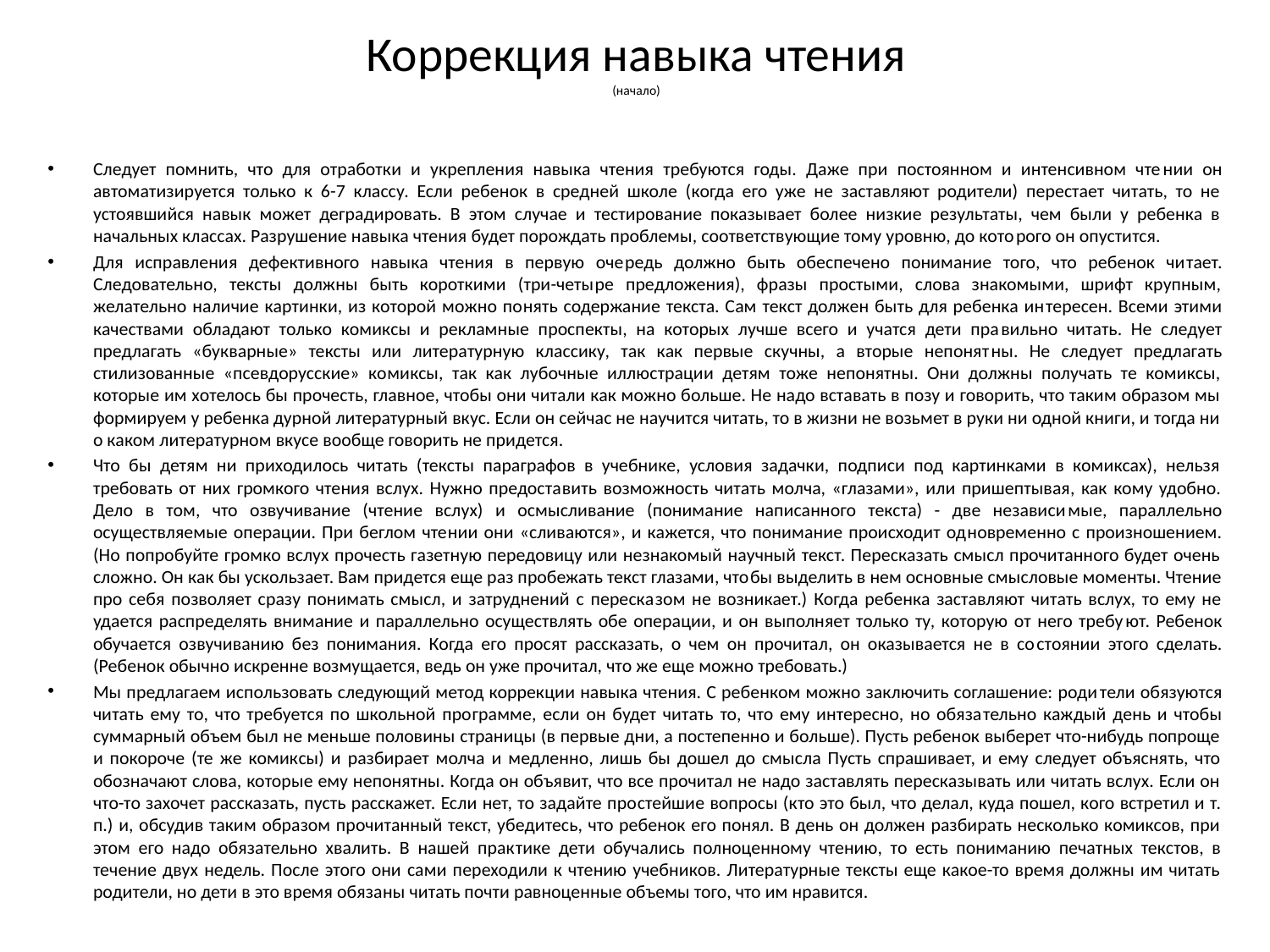

# Коррекция навыка чтения (начало)

Следует помнить, что для отработки и укрепления навыка чтения требуются годы. Даже при постоянном и интенсивном чте­нии он автоматизируется только к 6-7 классу. Если ребенок в средней школе (когда его уже не заставляют родители) перестает читать, то не устоявшийся навык может деградировать. В этом случае и тестирование показывает более низкие результаты, чем были у ребенка в начальных классах. Разрушение навыка чтения будет порождать проблемы, соответствующие тому уровню, до кото­рого он опустится.
Для исправления дефективного навыка чтения в первую оче­редь должно быть обеспечено понимание того, что ребенок чи­тает. Следовательно, тексты должны быть короткими (три-четы­ре предложения), фразы простыми, слова знакомыми, шрифт крупным, желательно наличие картинки, из которой можно по­нять содержание текста. Сам текст должен быть для ребенка ин­тересен. Всеми этими качествами обладают только комиксы и рекламные проспекты, на которых лучше всего и учатся дети пра­вильно читать. Не следует предлагать «букварные» тексты или литературную классику, так как первые скучны, а вторые непонят­ны. Не следует предлагать стилизованные «псевдорусские» ко­миксы, так как лубочные иллюстрации детям тоже непонятны. Они должны получать те комиксы, которые им хотелось бы прочесть, главное, чтобы они читали как можно больше. Не надо вставать в позу и говорить, что таким образом мы формируем у ребенка дурной литературный вкус. Если он сейчас не научится читать, то в жизни не возьмет в руки ни одной книги, и тогда ни о каком литературном вкусе вообще говорить не придется.
Что бы детям ни приходилось читать (тексты параграфов в учебнике, условия задачки, подписи под картинками в комиксах), нельзя требовать от них громкого чтения вслух. Нужно предоста­вить возможность читать молча, «глазами», или пришептывая, как кому удобно. Дело в том, что озвучивание (чтение вслух) и осмысливание (понимание написанного текста) - две независи­мые, параллельно осуществляемые операции. При беглом чте­нии они «сливаются», и кажется, что понимание происходит од­новременно с произношением. (Но попробуйте громко вслух прочесть газетную передовицу или незнакомый научный текст. Пересказать смысл прочитанного будет очень сложно. Он как бы ускользает. Вам придется еще раз пробежать текст глазами, что­бы выделить в нем основные смысловые моменты. Чтение про себя позволяет сразу понимать смысл, и затруднений с переска­зом не возникает.) Когда ребенка заставляют читать вслух, то ему не удается распределять внимание и параллельно осуществлять обе операции, и он выполняет только ту, которую от него требу­ют. Ребенок обучается озвучиванию без понимания. Когда его просят рассказать, о чем он прочитал, он оказывается не в со­стоянии этого сделать. (Ребенок обычно искренне возмущается, ведь он уже прочитал, что же еще можно требовать.)
Мы предлагаем использовать следующий метод коррекции навыка чтения. С ребенком можно заключить соглашение: роди­тели обязуются читать ему то, что требуется по школьной про­грамме, если он будет читать то, что ему интересно, но обяза­тельно каждый день и чтобы суммарный объем был не меньше половины страницы (в первые дни, а постепенно и больше). Пусть ребенок выберет что-нибудь попроще и покороче (те же комик­сы) и разбирает молча и медленно, лишь бы дошел до смысла Пусть спрашивает, и ему следует объяснять, что обозначают слова, которые ему непонятны. Когда он объявит, что все прочитал не надо заставлять пересказывать или читать вслух. Если он что-то захочет рассказать, пусть расскажет. Если нет, то задайте про­стейшие вопросы (кто это был, что делал, куда пошел, кого встретил и т. п.) и, обсудив таким образом прочитанный текст, убедитесь, что ребенок его понял. В день он должен разбирать несколько комиксов, при этом его надо обязательно хвалить. В нашей прак­тике дети обучались полноценному чтению, то есть пониманию печатных текстов, в течение двух недель. После этого они сами переходили к чтению учебников. Литературные тексты еще какое-то время должны им читать родители, но дети в это время обяза­ны читать почти равноценные объемы того, что им нравится.